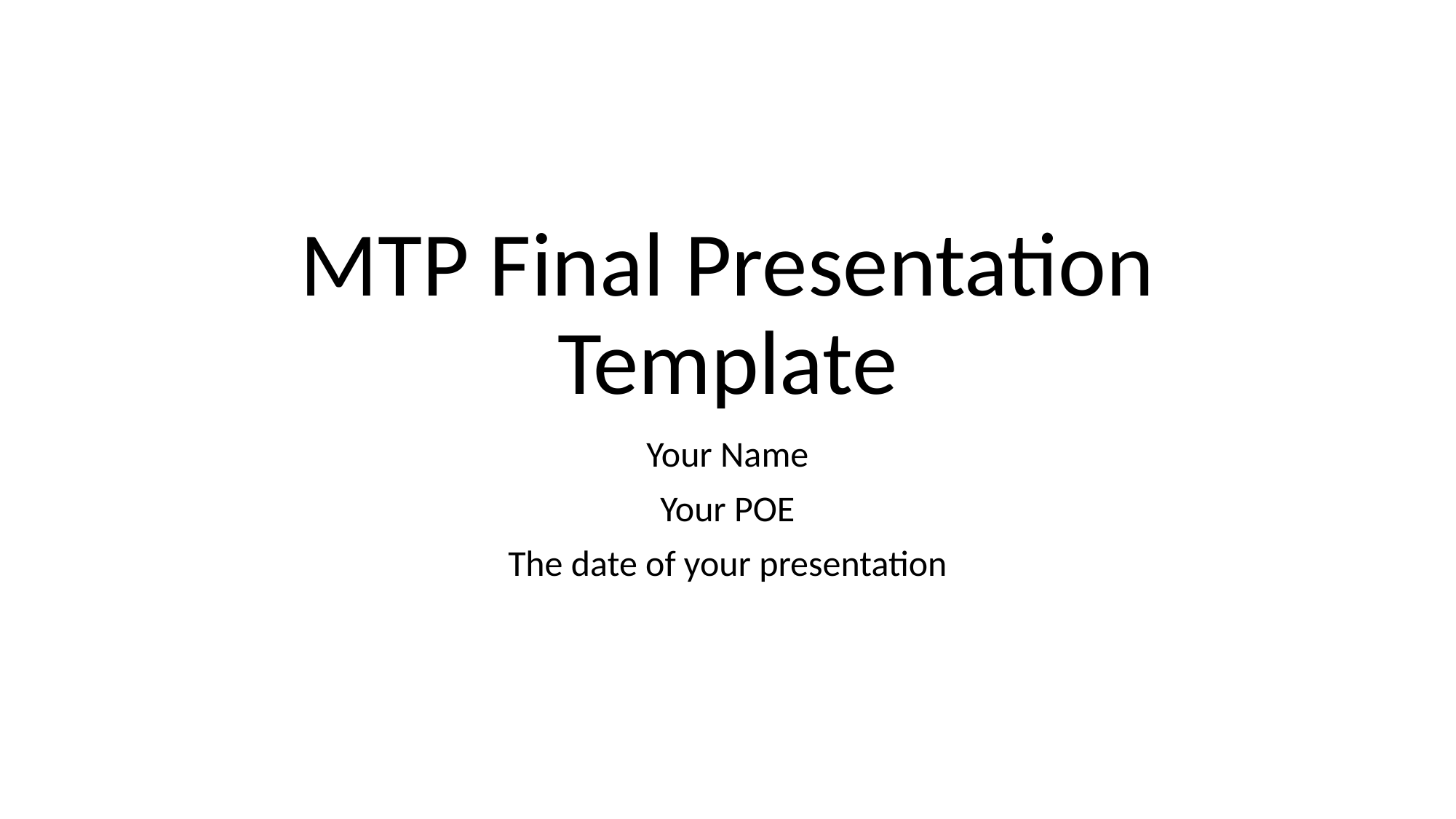

# MTP Final Presentation Template
Your Name
Your POE
The date of your presentation